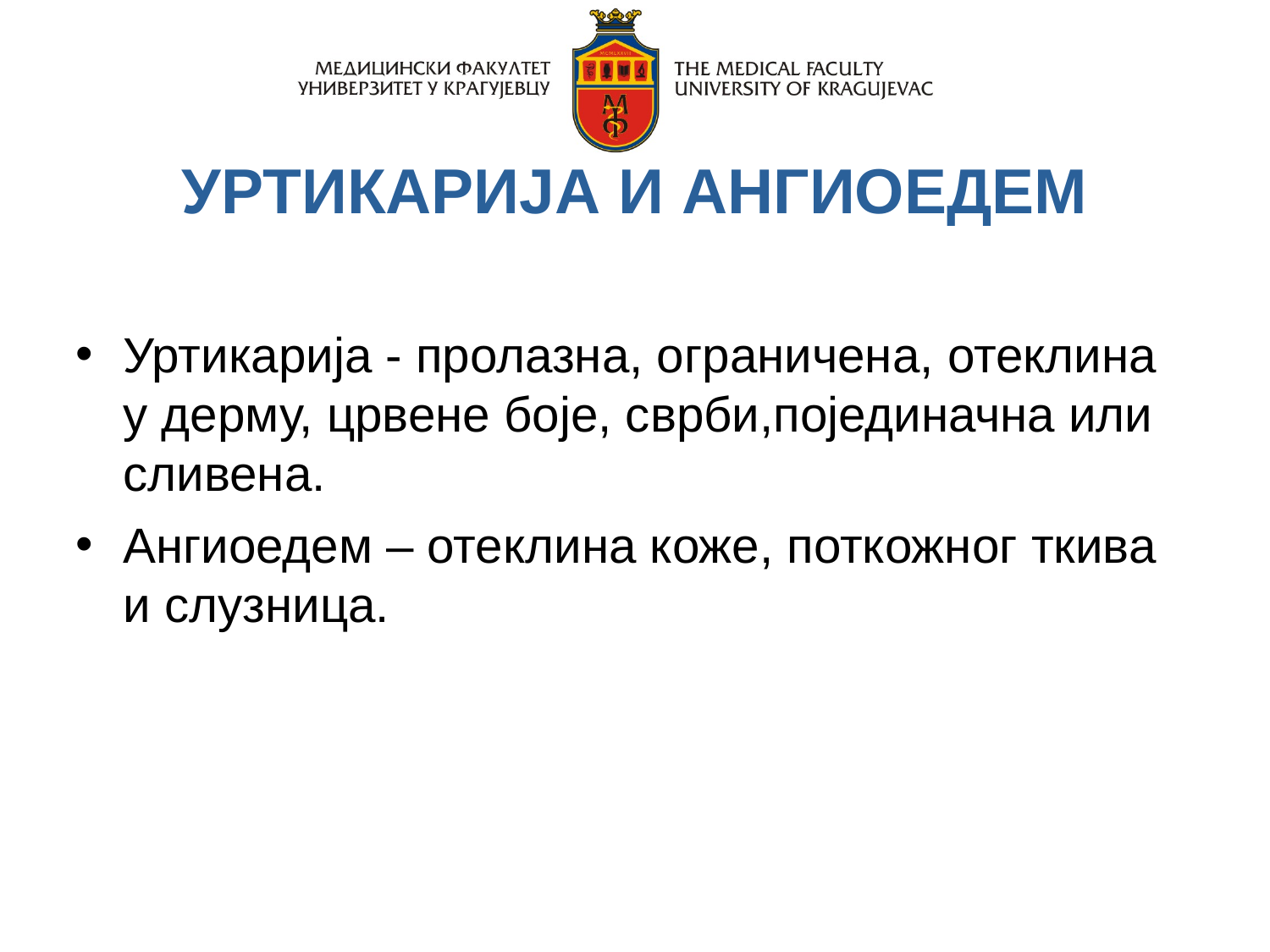

УРТИКАРИЈА И АНГИОЕДЕМ
Уртикарија - пролазна, ограничена, отеклина у дерму, црвене боје, сврби,појединачна или сливена.
Ангиоедем – отеклина коже, поткожног ткива и слузница.